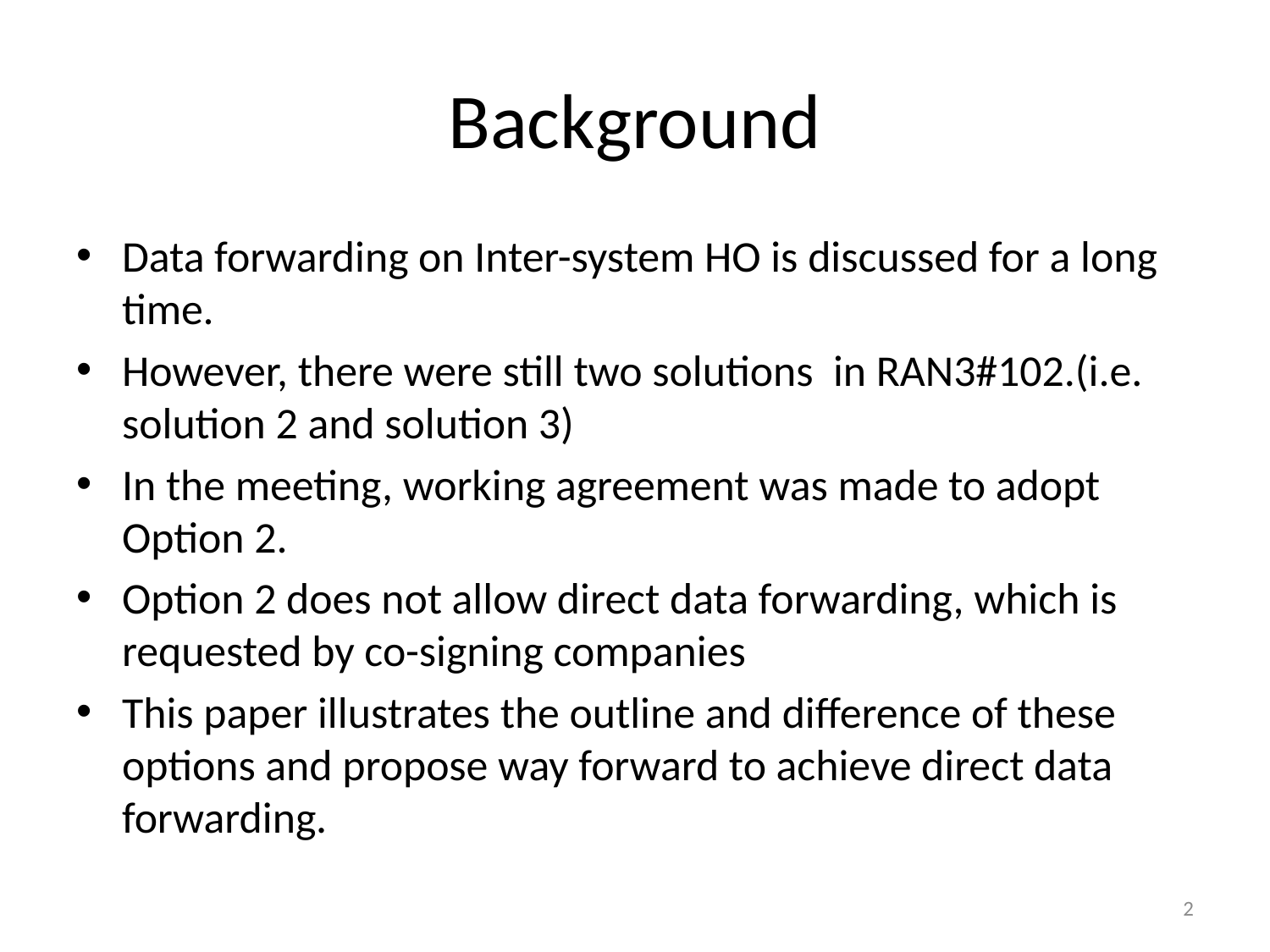

# Background
Data forwarding on Inter-system HO is discussed for a long time.
However, there were still two solutions  in RAN3#102.(i.e. solution 2 and solution 3)
In the meeting, working agreement was made to adopt  Option 2.
Option 2 does not allow direct data forwarding, which is requested by co-signing companies
This paper illustrates the outline and difference of these options and propose way forward to achieve direct data forwarding.
2